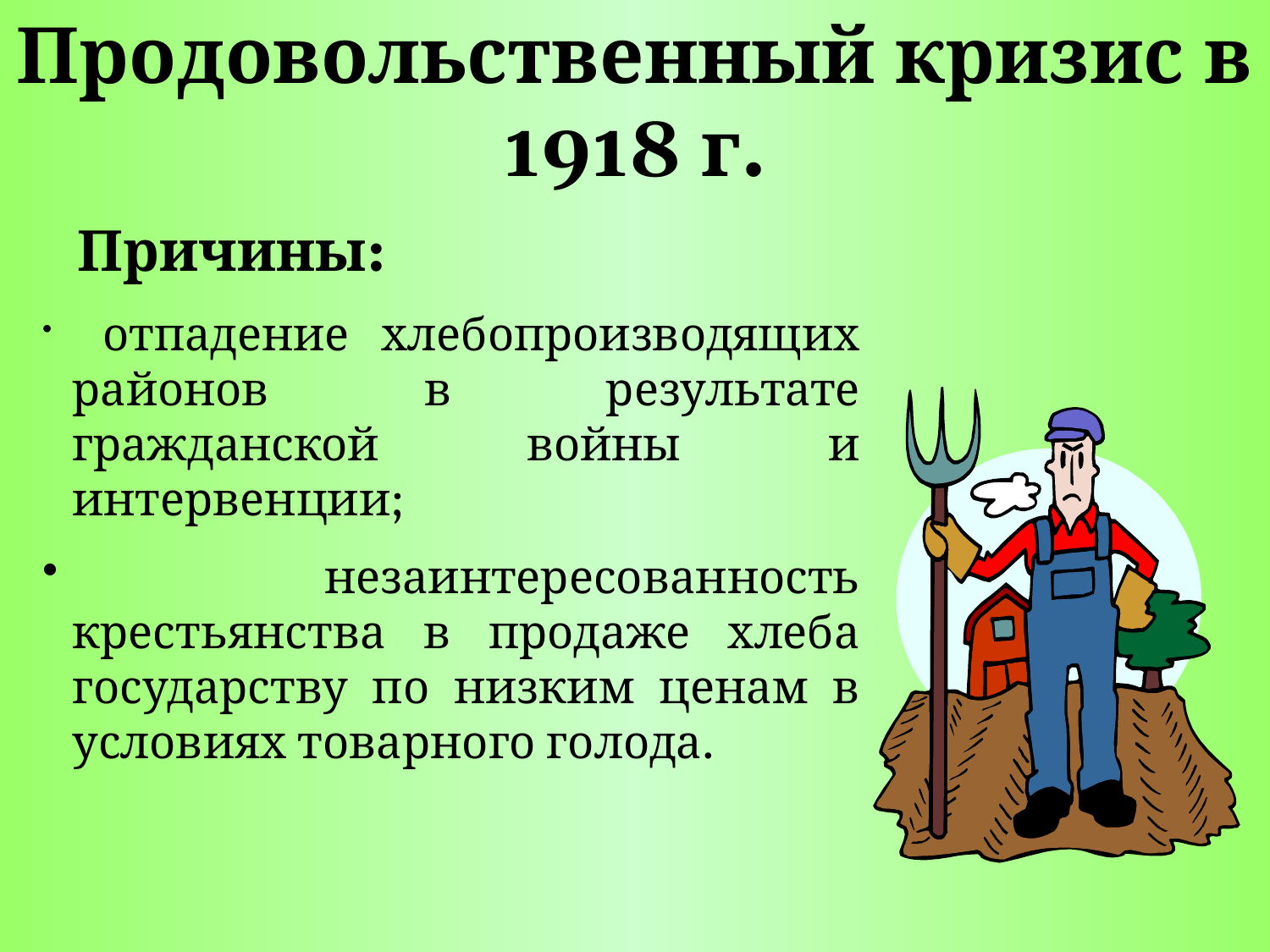

Продовольственный кризис в 1918 г.
   Причины:
 отпадение хлебопроизводящих районов в результате гражданской войны и интервенции;
 незаинтересованность крестьянства в продаже хлеба государству по низким ценам в условиях товарного голода.